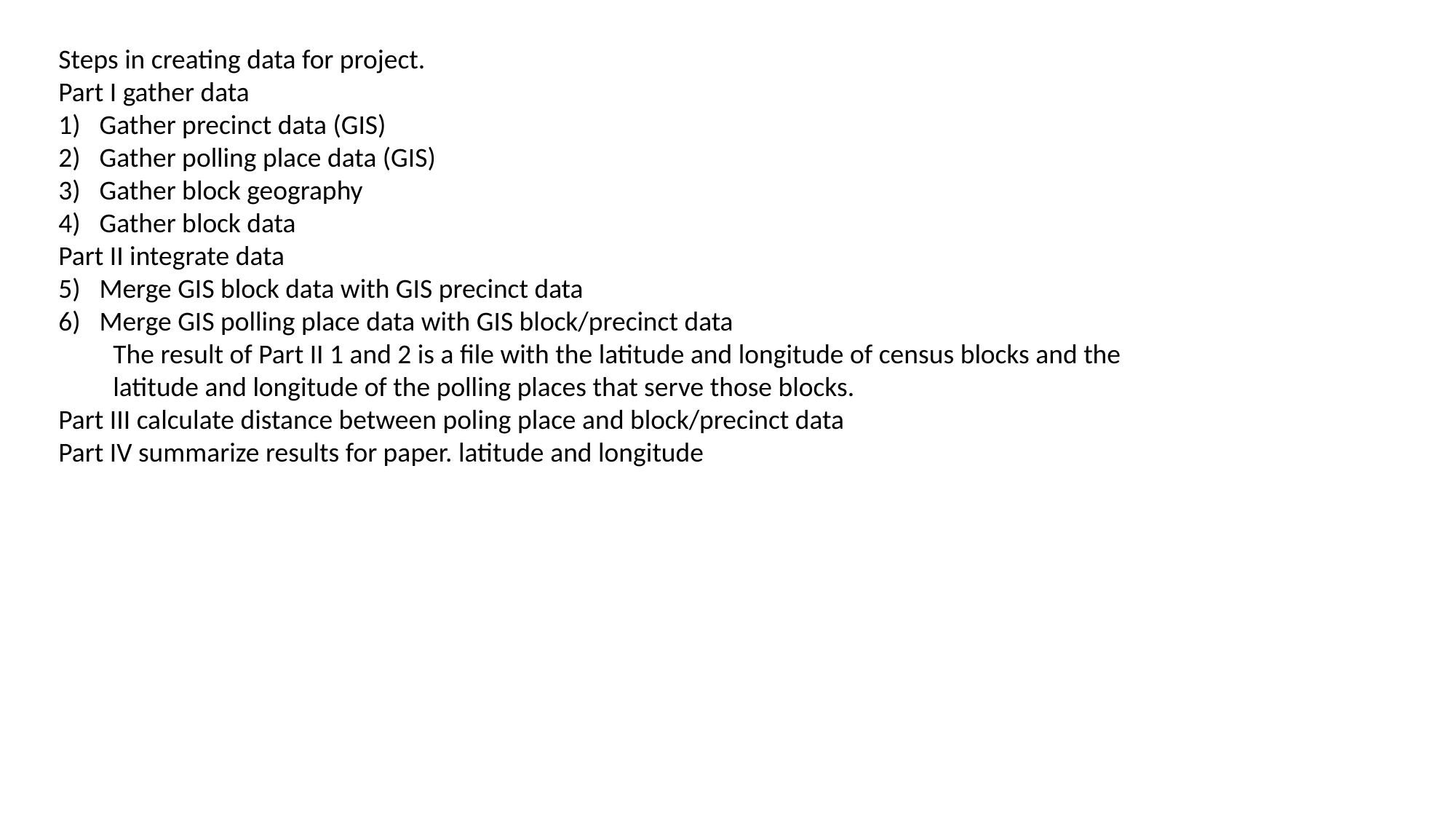

Steps in creating data for project.
Part I gather data
Gather precinct data (GIS)
Gather polling place data (GIS)
Gather block geography
Gather block data
Part II integrate data
Merge GIS block data with GIS precinct data
Merge GIS polling place data with GIS block/precinct data
The result of Part II 1 and 2 is a file with the latitude and longitude of census blocks and the latitude and longitude of the polling places that serve those blocks.
Part III calculate distance between poling place and block/precinct data
Part IV summarize results for paper. latitude and longitude